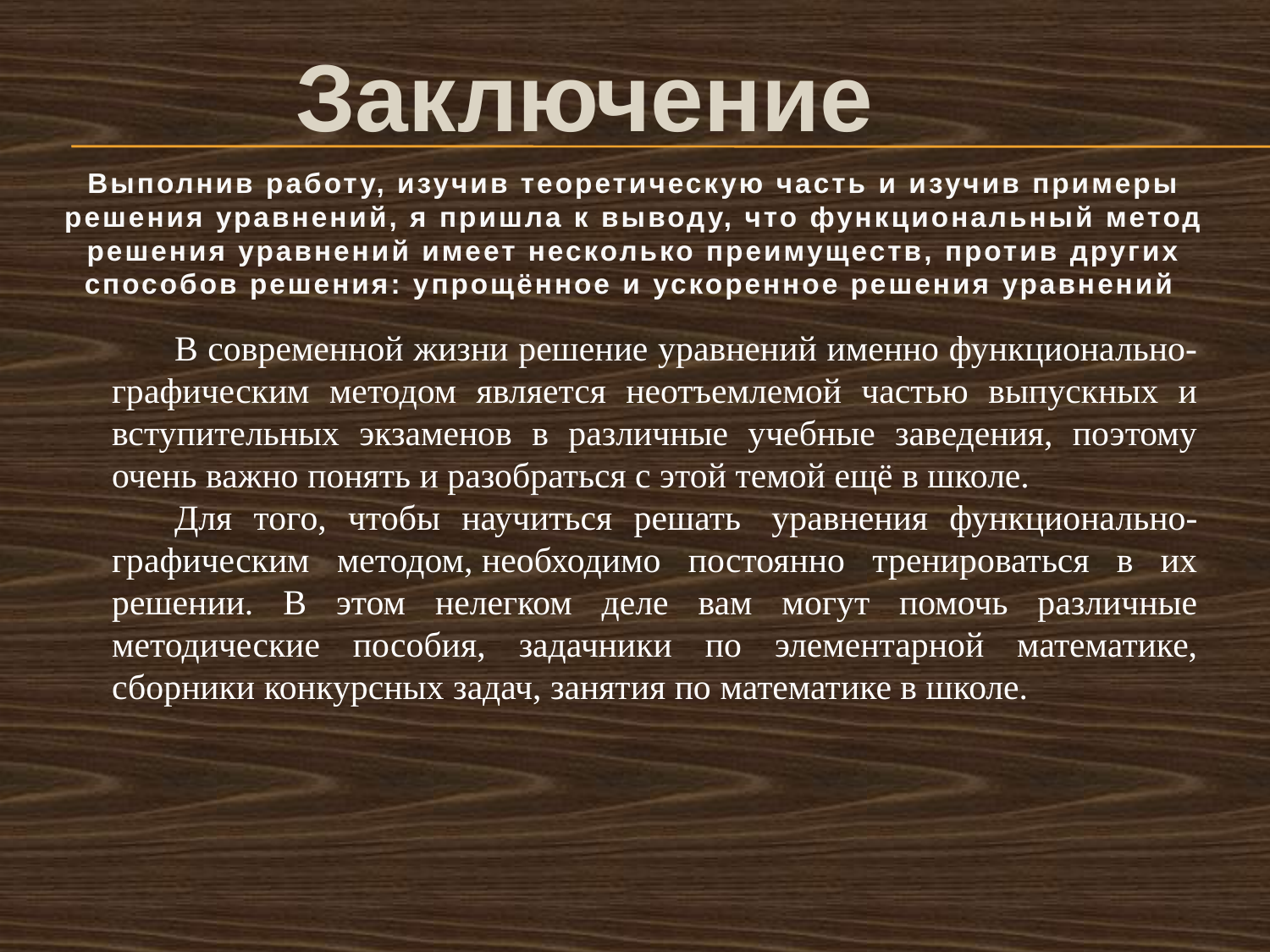

Заключение
Выполнив работу, изучив теоретическую часть и изучив примеры решения уравнений, я пришла к выводу, что функциональный метод решения уравнений имеет несколько преимуществ, против других способов решения: упрощённое и ускоренное решения уравнений
В современной жизни решение уравнений именно функционально-графическим методом является неотъемлемой частью выпускных и вступительных экзаменов в различные учебные заведения, поэтому очень важно понять и разобраться с этой темой ещё в школе.
Для того, чтобы научиться решать  уравнения функционально-графическим методом, необходимо постоянно тренироваться в их решении. В этом нелегком деле вам могут помочь различные методические пособия, задачники по элементарной математике, сборники конкурсных задач, занятия по математике в школе.